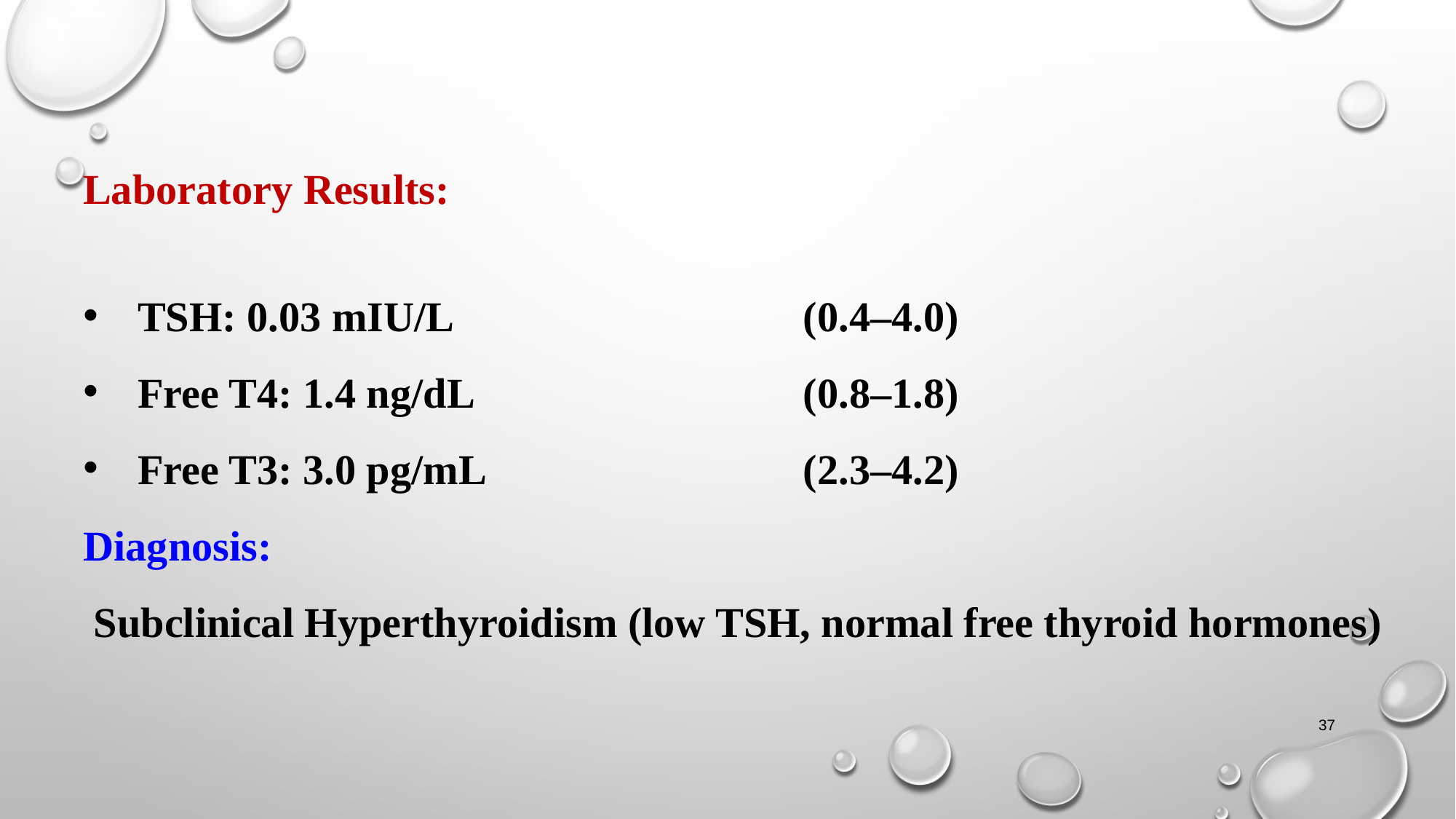

Laboratory Results:

TSH: 0.03 mIU/L				 (0.4–4.0)
Free T4: 1.4 ng/dL			 (0.8–1.8)
Free T3: 3.0 pg/mL 			 (2.3–4.2)
Diagnosis:
 Subclinical Hyperthyroidism (low TSH, normal free thyroid hormones)
37